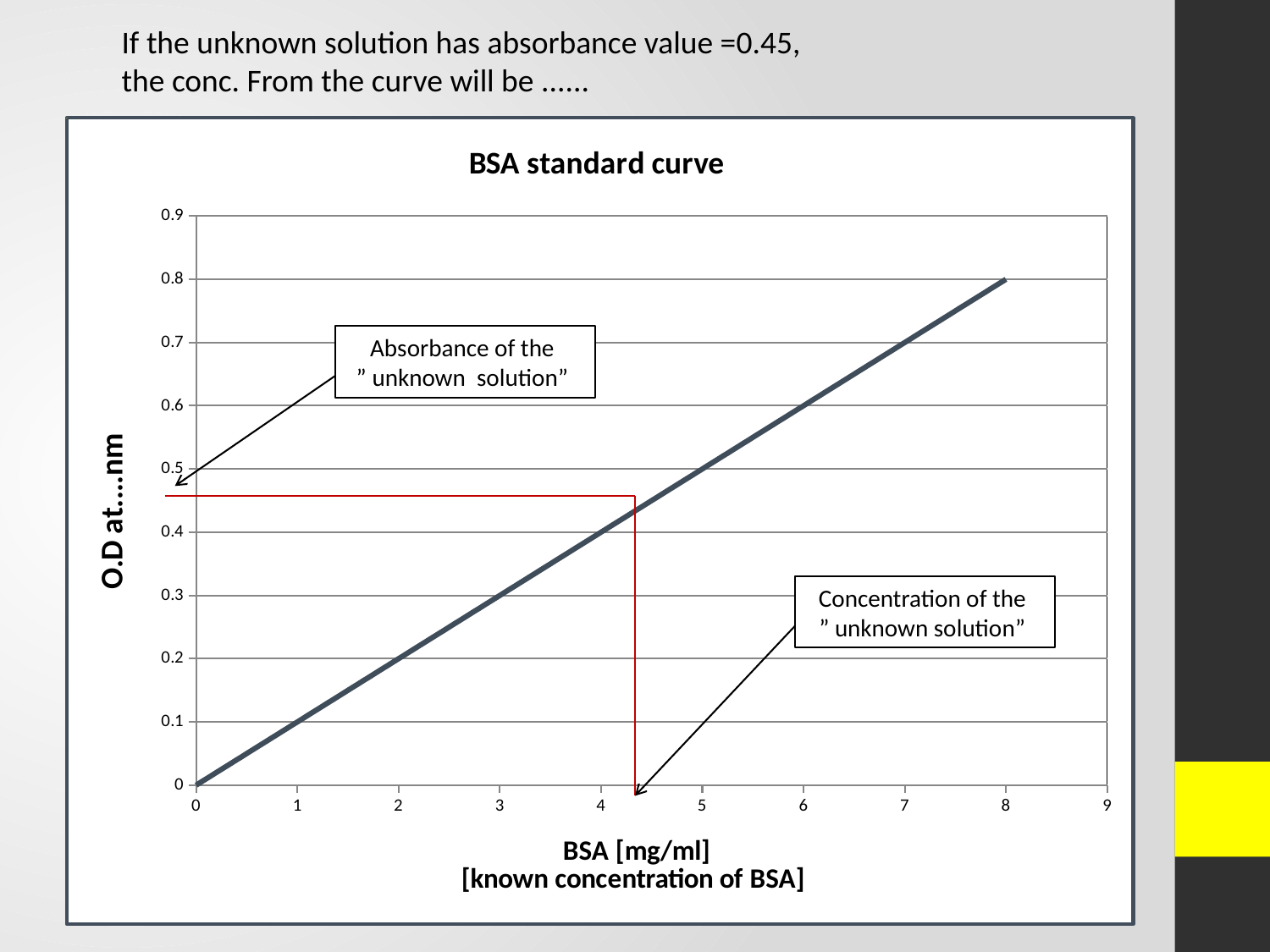

If the unknown solution has absorbance value =0.45,
the conc. From the curve will be ......

### Chart: BSA standard curve

| Category |  |
|---|---|
Absorbance of the
” unknown  solution”
Concentration of the
” unknown solution”